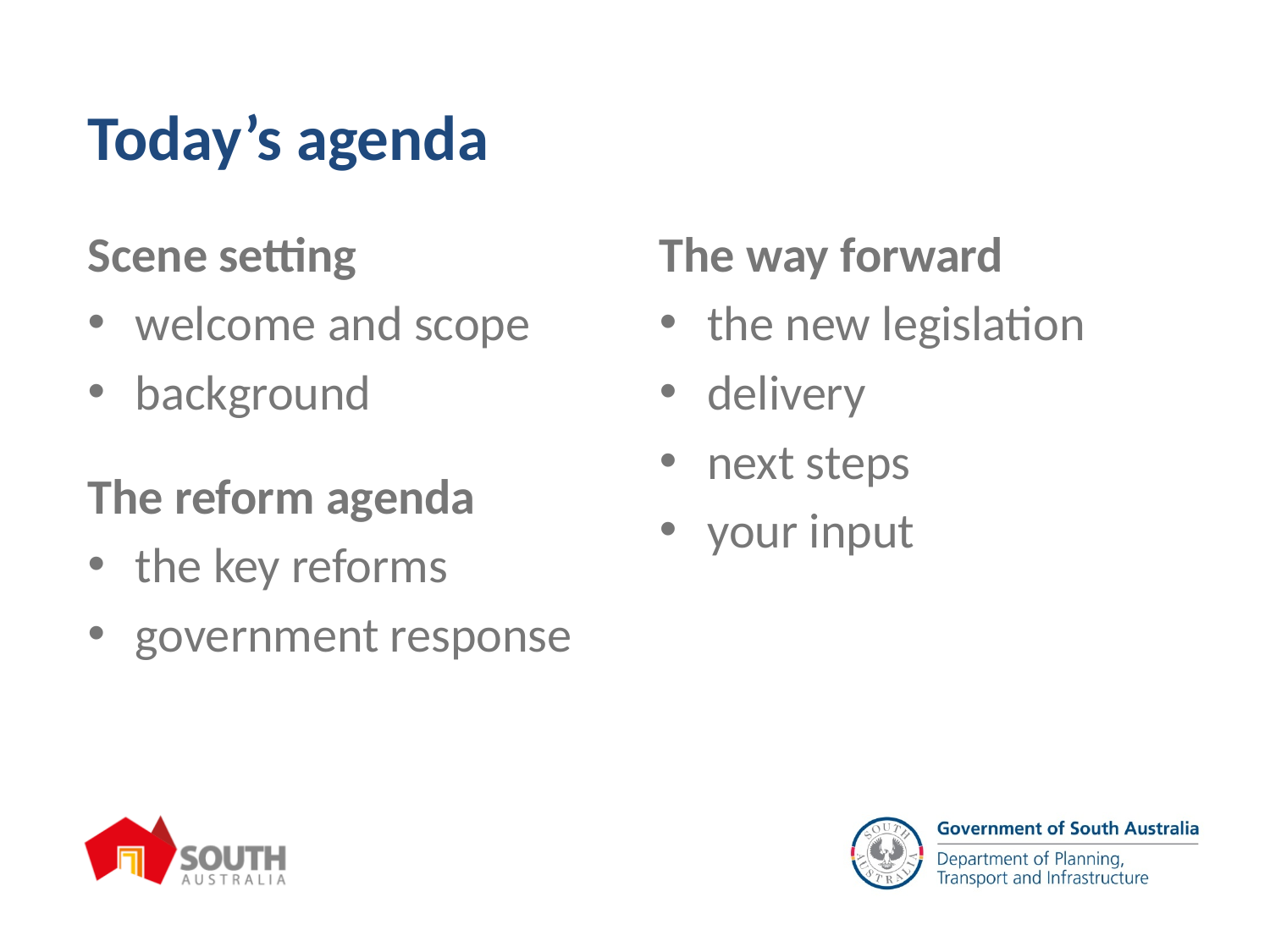

# Today’s agenda
Scene setting
welcome and scope
background

The reform agenda
the key reforms
government response
The way forward
the new legislation
delivery
next steps
your input